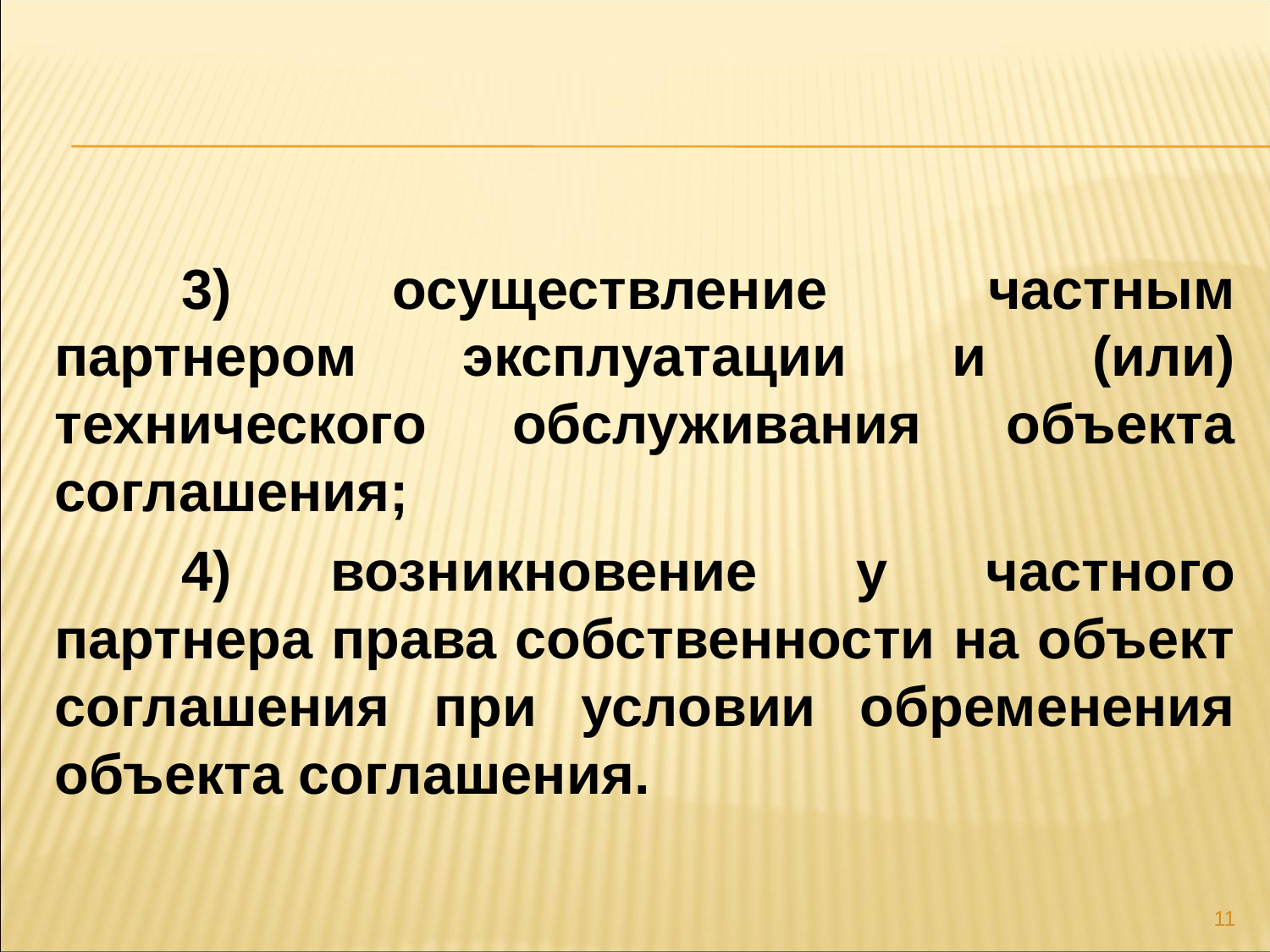

3) осуществление частным партнером эксплуатации и (или) технического обслуживания объекта соглашения;
	4) возникновение у частного партнера права собственности на объект соглашения при условии обременения объекта соглашения.
11